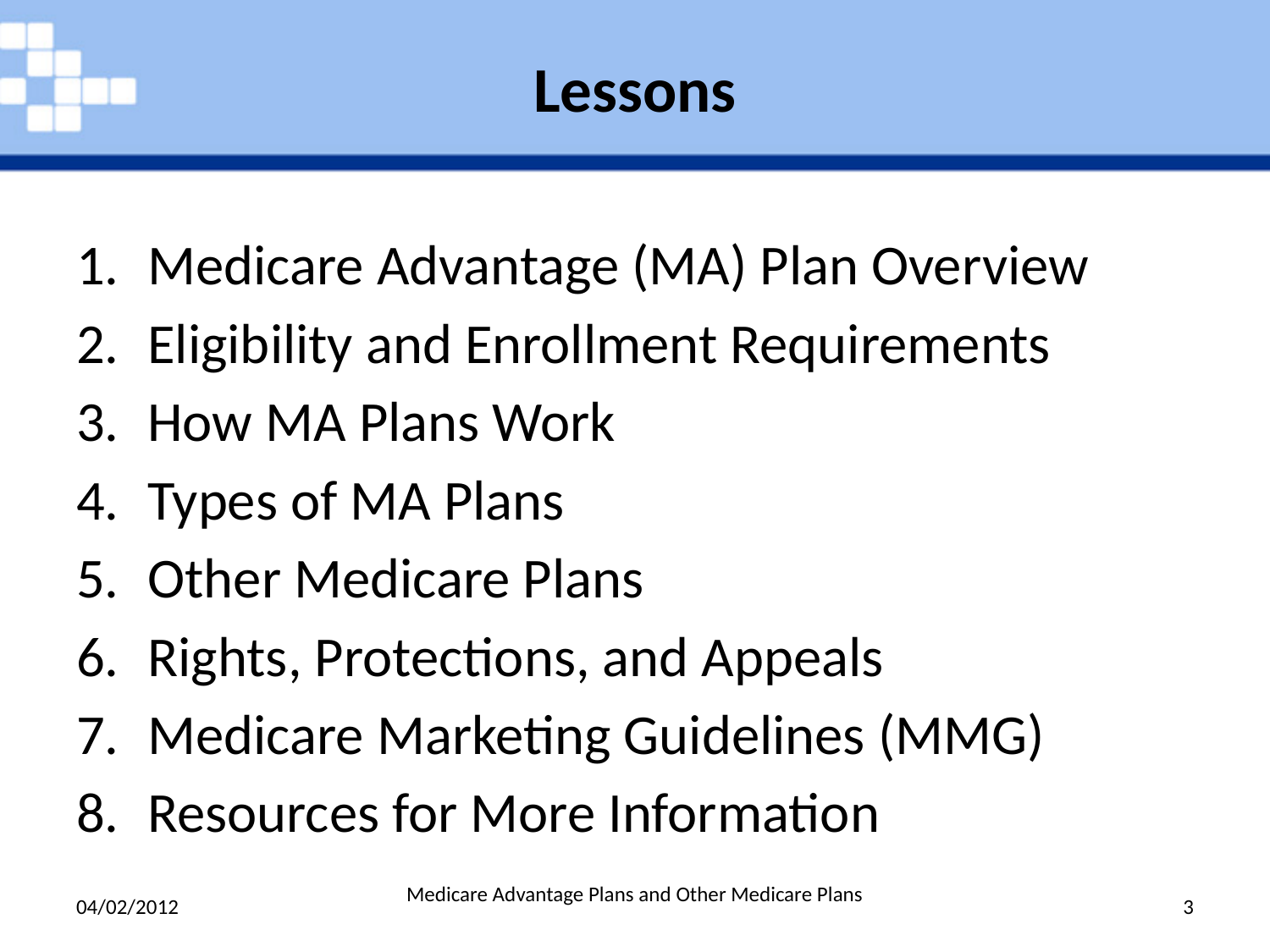

# Lessons
Medicare Advantage (MA) Plan Overview
Eligibility and Enrollment Requirements
How MA Plans Work
Types of MA Plans
Other Medicare Plans
Rights, Protections, and Appeals
Medicare Marketing Guidelines (MMG)
Resources for More Information
04/02/2012
Medicare Advantage Plans and Other Medicare Plans

3